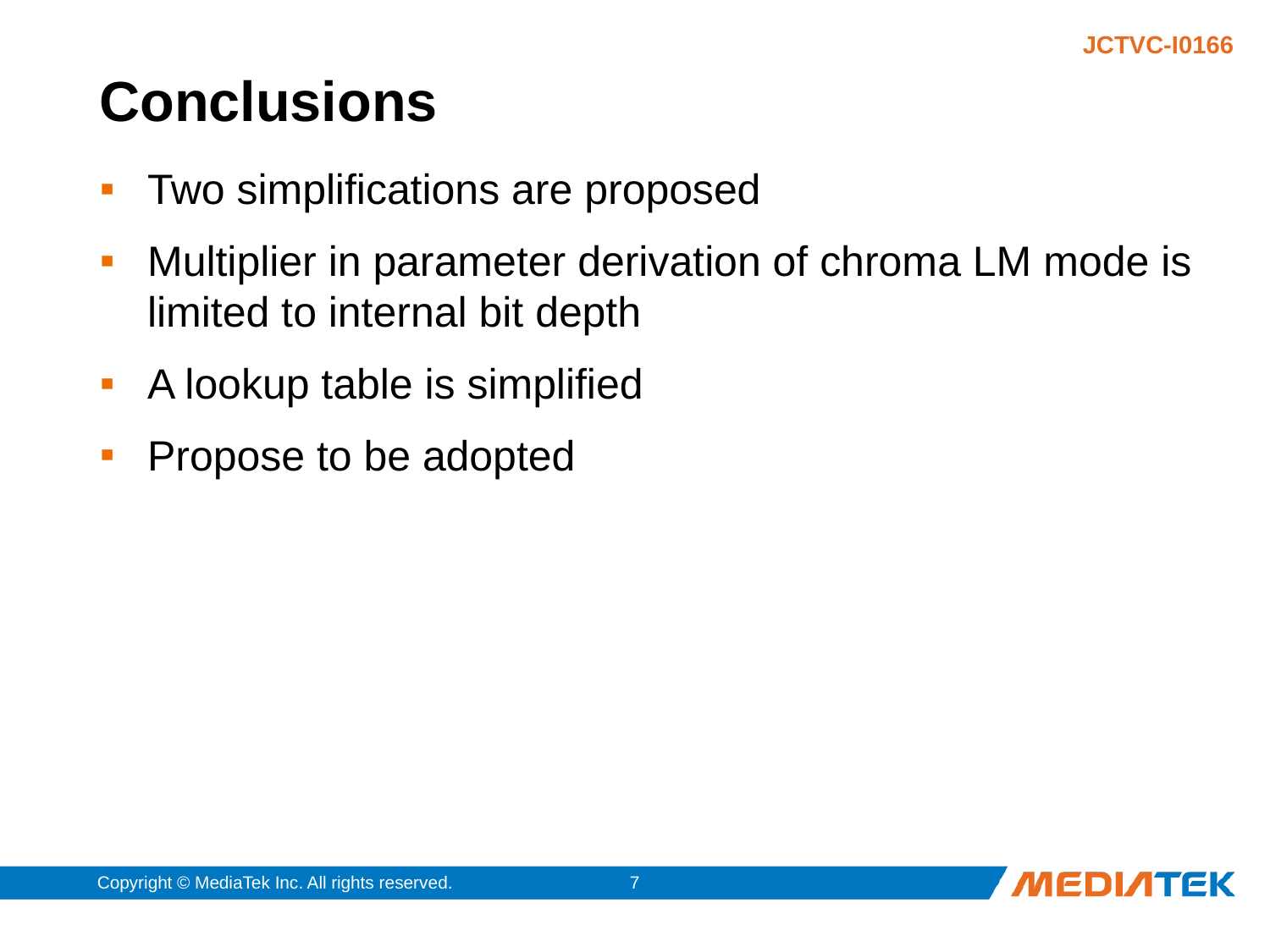

# Conclusions
Two simplifications are proposed
Multiplier in parameter derivation of chroma LM mode is limited to internal bit depth
A lookup table is simplified
Propose to be adopted
Copyright © MediaTek Inc. All rights reserved.
7